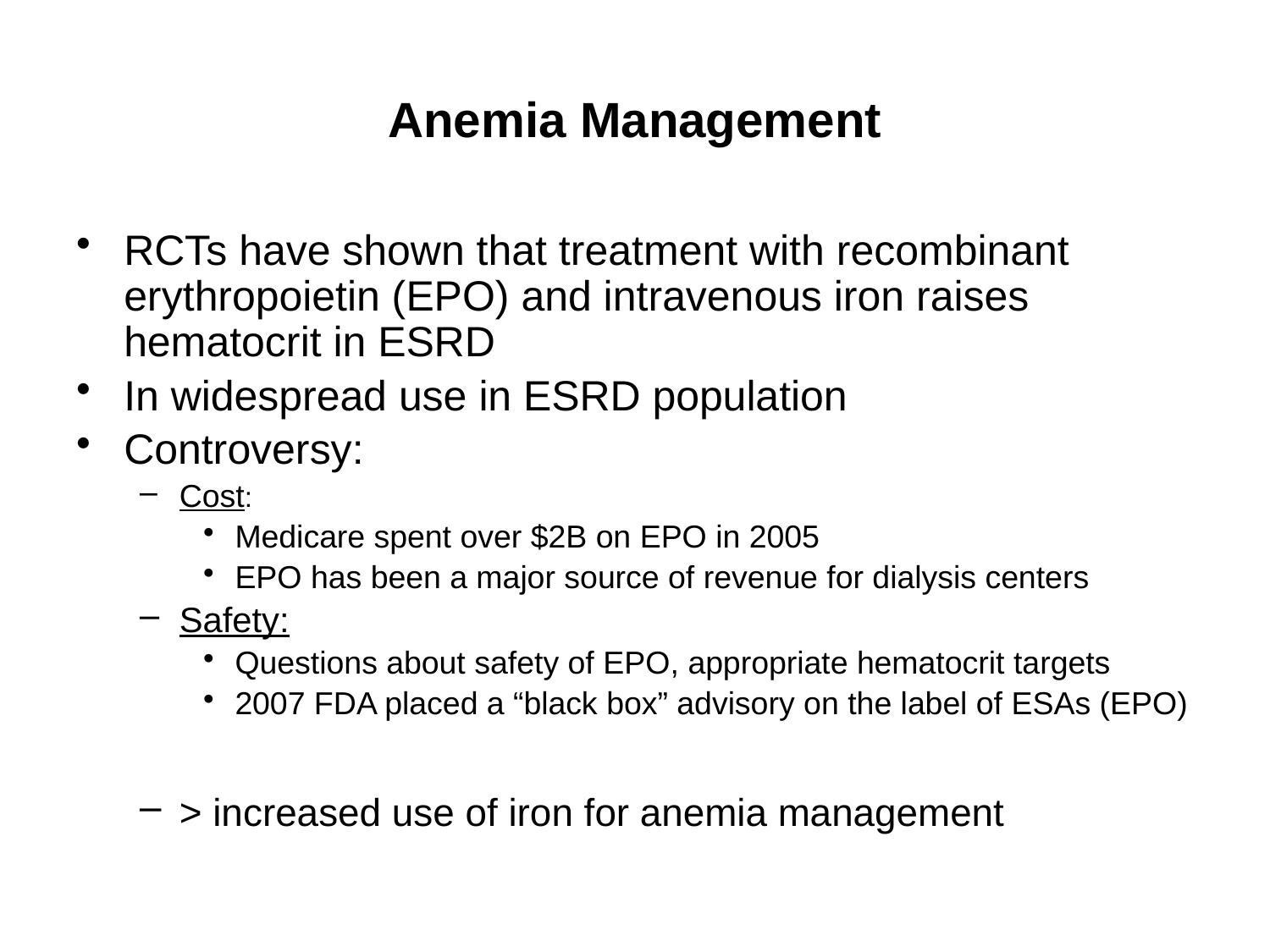

# Anemia Management
RCTs have shown that treatment with recombinant erythropoietin (EPO) and intravenous iron raises hematocrit in ESRD
In widespread use in ESRD population
Controversy:
Cost:
Medicare spent over $2B on EPO in 2005
EPO has been a major source of revenue for dialysis centers
Safety:
Questions about safety of EPO, appropriate hematocrit targets
2007 FDA placed a “black box” advisory on the label of ESAs (EPO)

> increased use of iron for anemia management